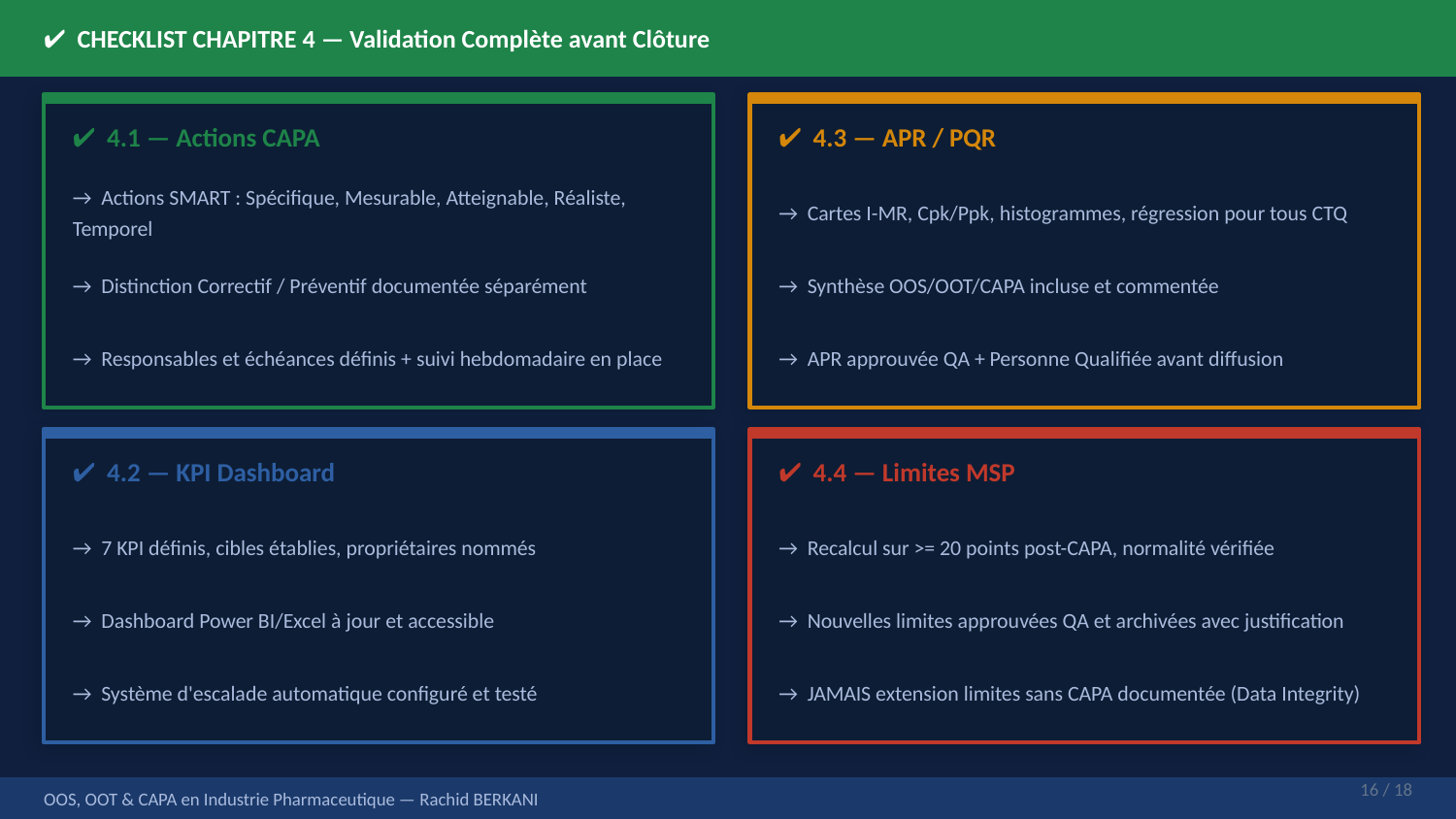

✔  CHECKLIST CHAPITRE 4 — Validation Complète avant Clôture

✔  4.1 — Actions CAPA
✔  4.3 — APR / PQR
→  Actions SMART : Spécifique, Mesurable, Atteignable, Réaliste, Temporel
→  Cartes I-MR, Cpk/Ppk, histogrammes, régression pour tous CTQ
→  Distinction Correctif / Préventif documentée séparément
→  Synthèse OOS/OOT/CAPA incluse et commentée
→  Responsables et échéances définis + suivi hebdomadaire en place
→  APR approuvée QA + Personne Qualifiée avant diffusion

✔  4.2 — KPI Dashboard
✔  4.4 — Limites MSP
→  7 KPI définis, cibles établies, propriétaires nommés
→  Recalcul sur >= 20 points post-CAPA, normalité vérifiée
→  Dashboard Power BI/Excel à jour et accessible
→  Nouvelles limites approuvées QA et archivées avec justification
→  Système d'escalade automatique configuré et testé
→  JAMAIS extension limites sans CAPA documentée (Data Integrity)
16 / 18

OOS, OOT & CAPA en Industrie Pharmaceutique — Rachid BERKANI